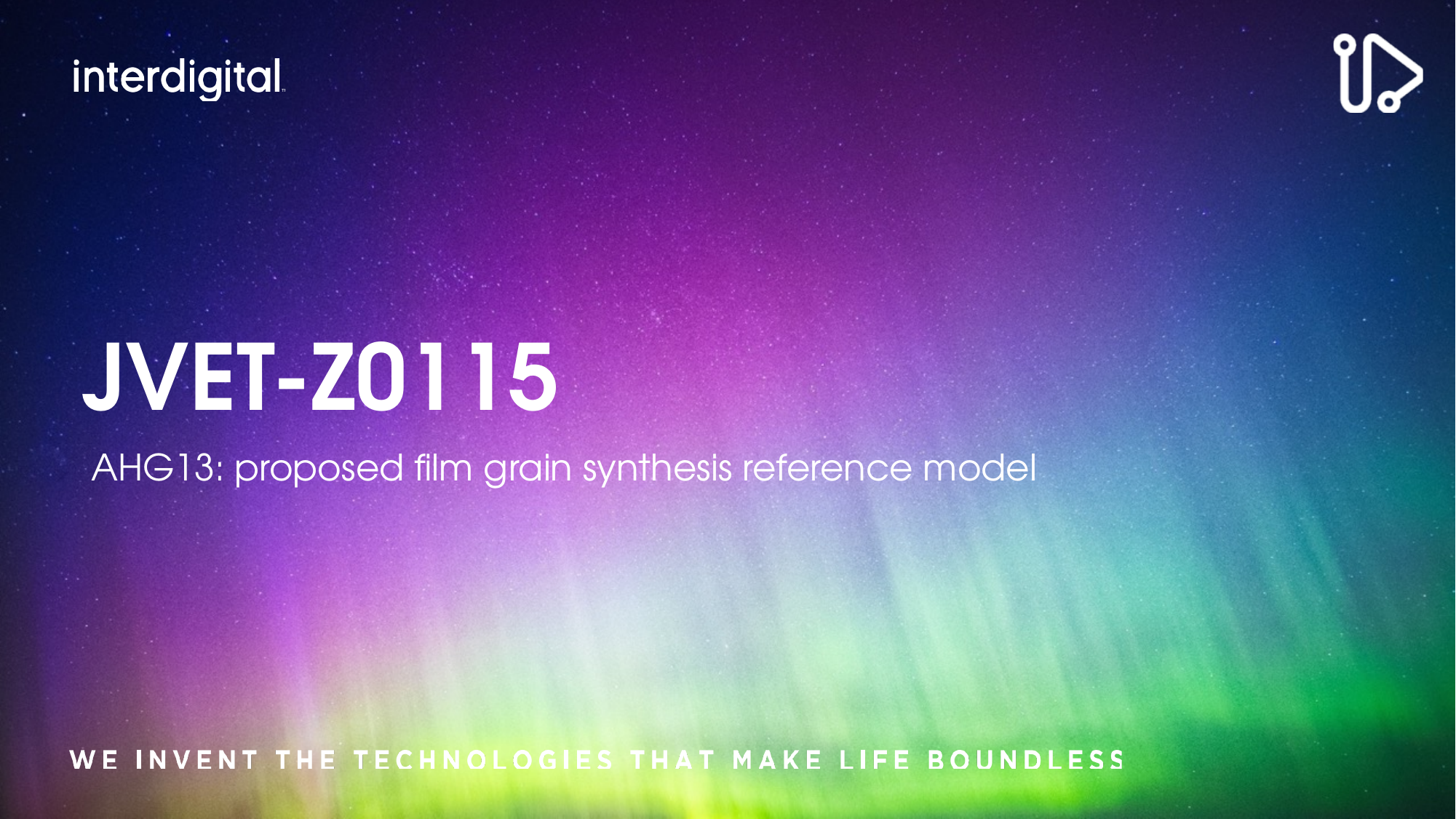

# JVET-Z0115
AHG13: proposed film grain synthesis reference model